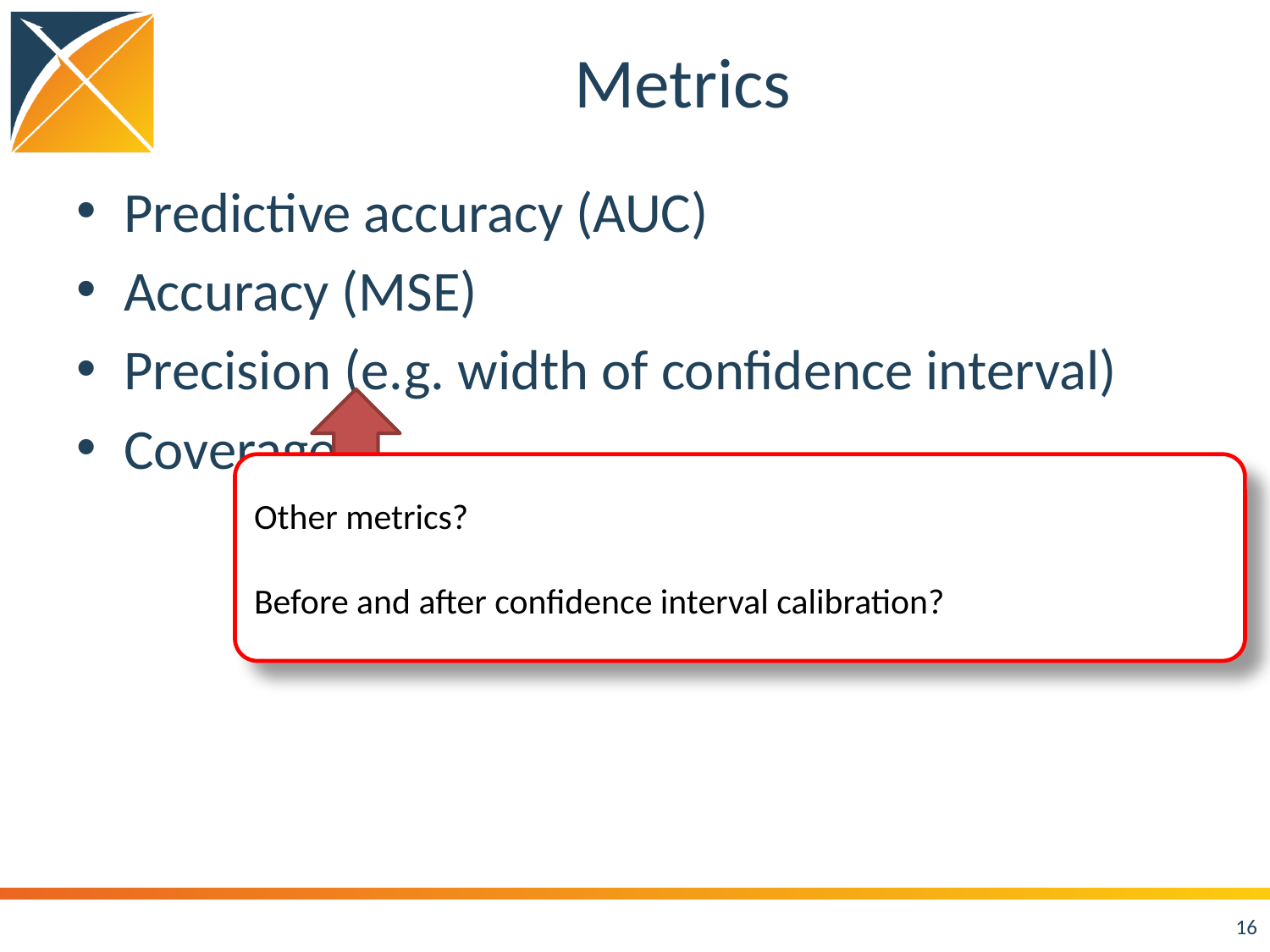

# Metrics
Predictive accuracy (AUC)
Accuracy (MSE)
Precision (e.g. width of confidence interval)
Coverage

Other metrics?

Before and after confidence interval calibration?
16